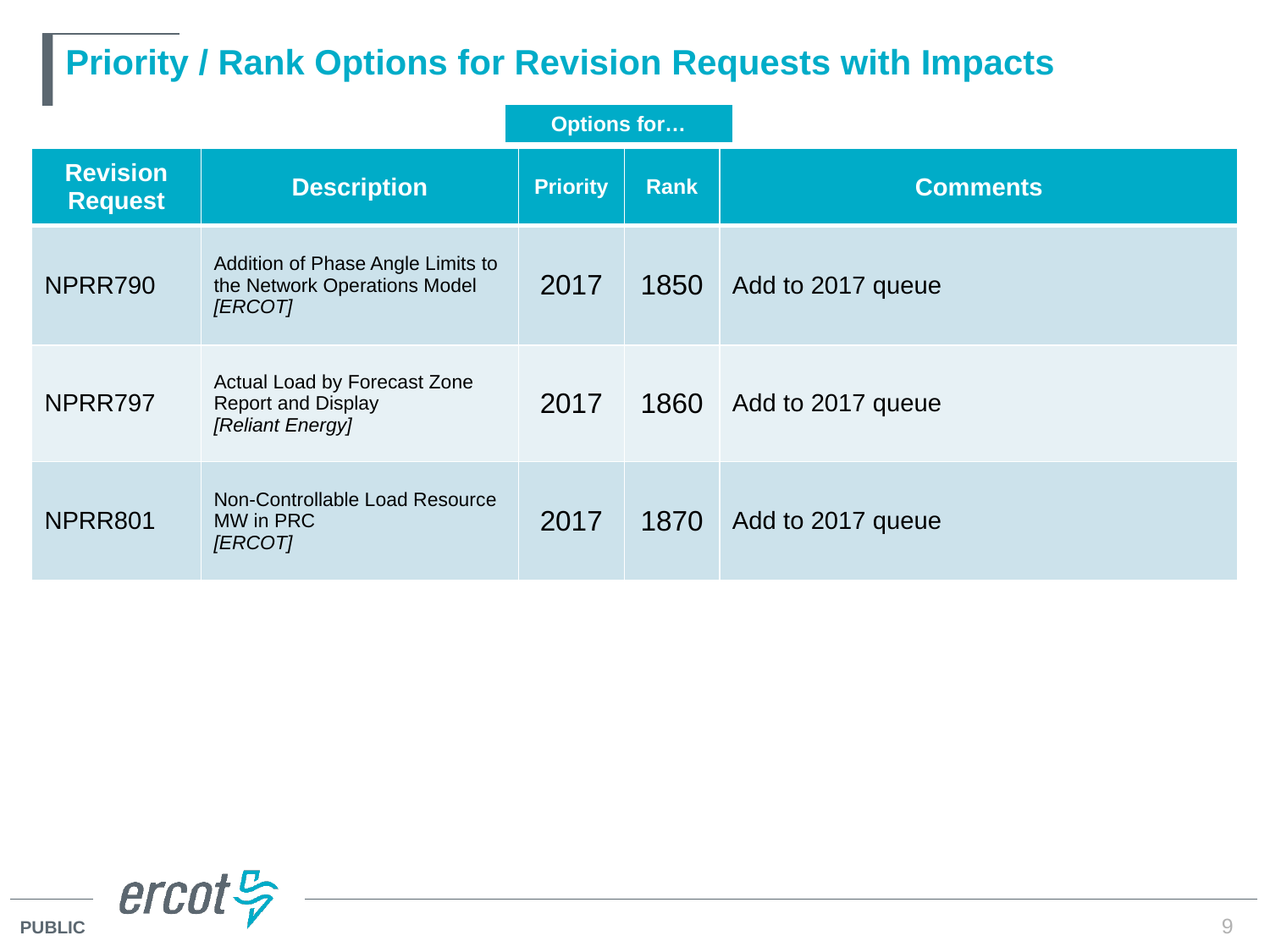

# Priority / Rank Options for Revision Requests with Impacts
| Options for… |
| --- |
| Revision Request | Description | Priority | Rank | Comments |
| --- | --- | --- | --- | --- |
| NPRR790 | Addition of Phase Angle Limits to the Network Operations Model [ERCOT] | 2017 | 1850 | Add to 2017 queue |
| NPRR797 | Actual Load by Forecast Zone Report and Display [Reliant Energy] | 2017 | 1860 | Add to 2017 queue |
| NPRR801 | Non-Controllable Load Resource MW in PRC [ERCOT] | 2017 | 1870 | Add to 2017 queue |
9